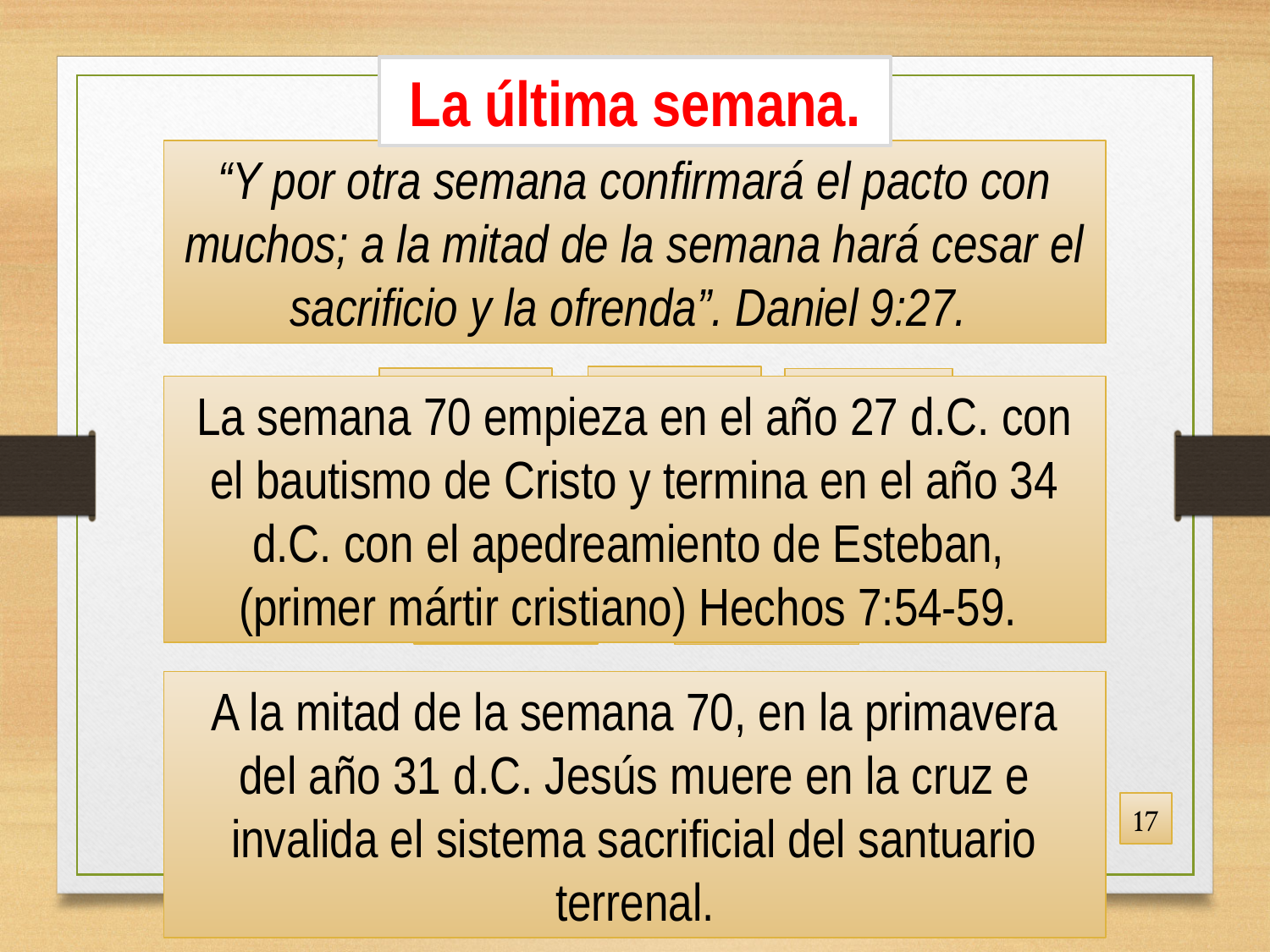

La última semana.
“Y por otra semana confirmará el pacto con muchos; a la mitad de la semana hará cesar el sacrificio y la ofrenda”. Daniel 9:27.
31 d.C.
27 d.C.
34 d.C.
 Semana 70.
½ semana
½ semana
3 ½ días.
3 ½ días.
La semana 70 empieza en el año 27 d.C. con el bautismo de Cristo y termina en el año 34 d.C. con el apedreamiento de Esteban,
(primer mártir cristiano) Hechos 7:54-59.
A la mitad de la semana 70, en la primavera del año 31 d.C. Jesús muere en la cruz e invalida el sistema sacrificial del santuario terrenal.
17